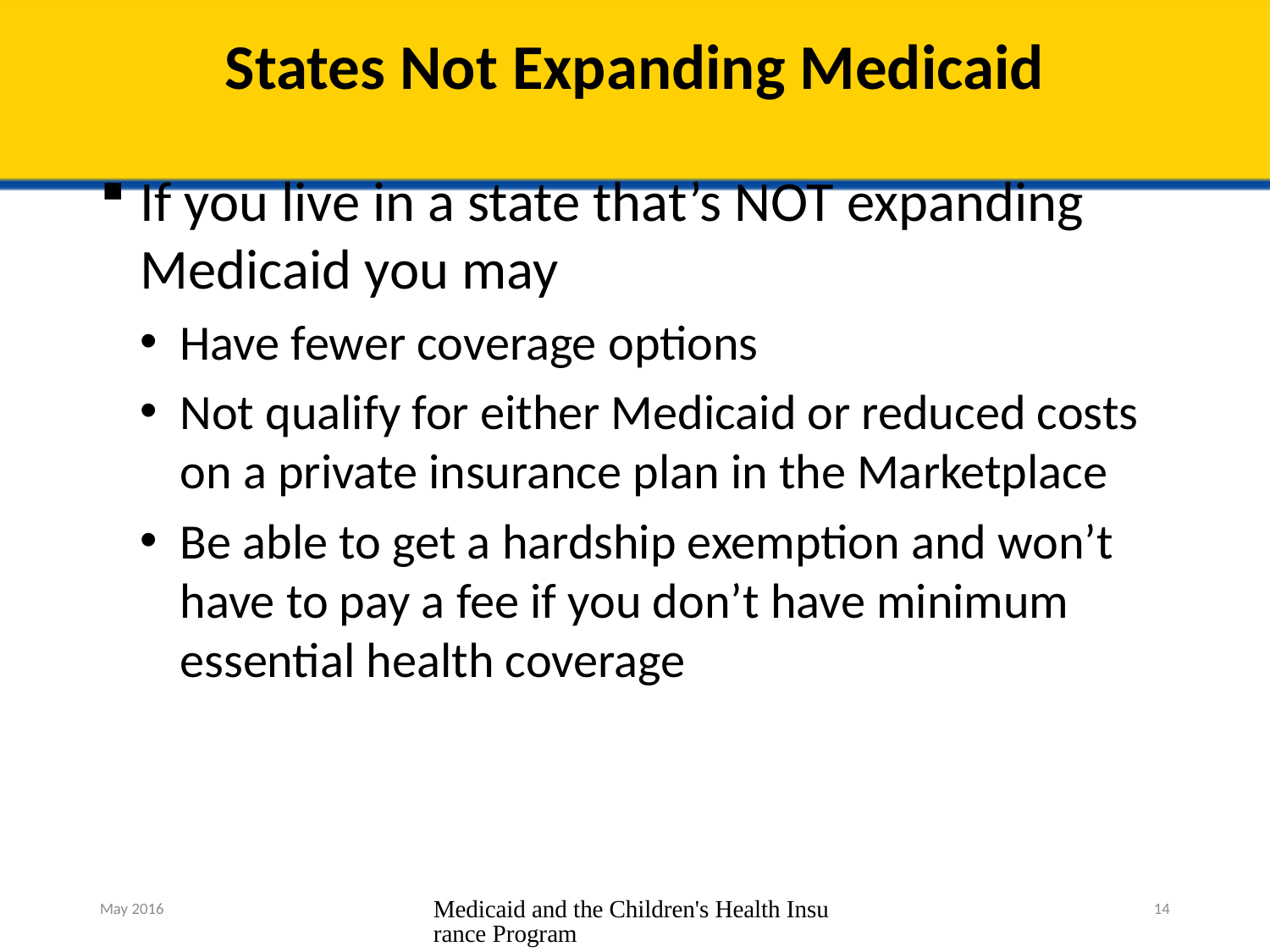

# States Not Expanding Medicaid
If you live in a state that’s NOT expanding Medicaid you may
Have fewer coverage options
Not qualify for either Medicaid or reduced costs on a private insurance plan in the Marketplace
Be able to get a hardship exemption and won’t have to pay a fee if you don’t have minimum essential health coverage

May 2016
Medicaid and the Children's Health Insurance Program
14